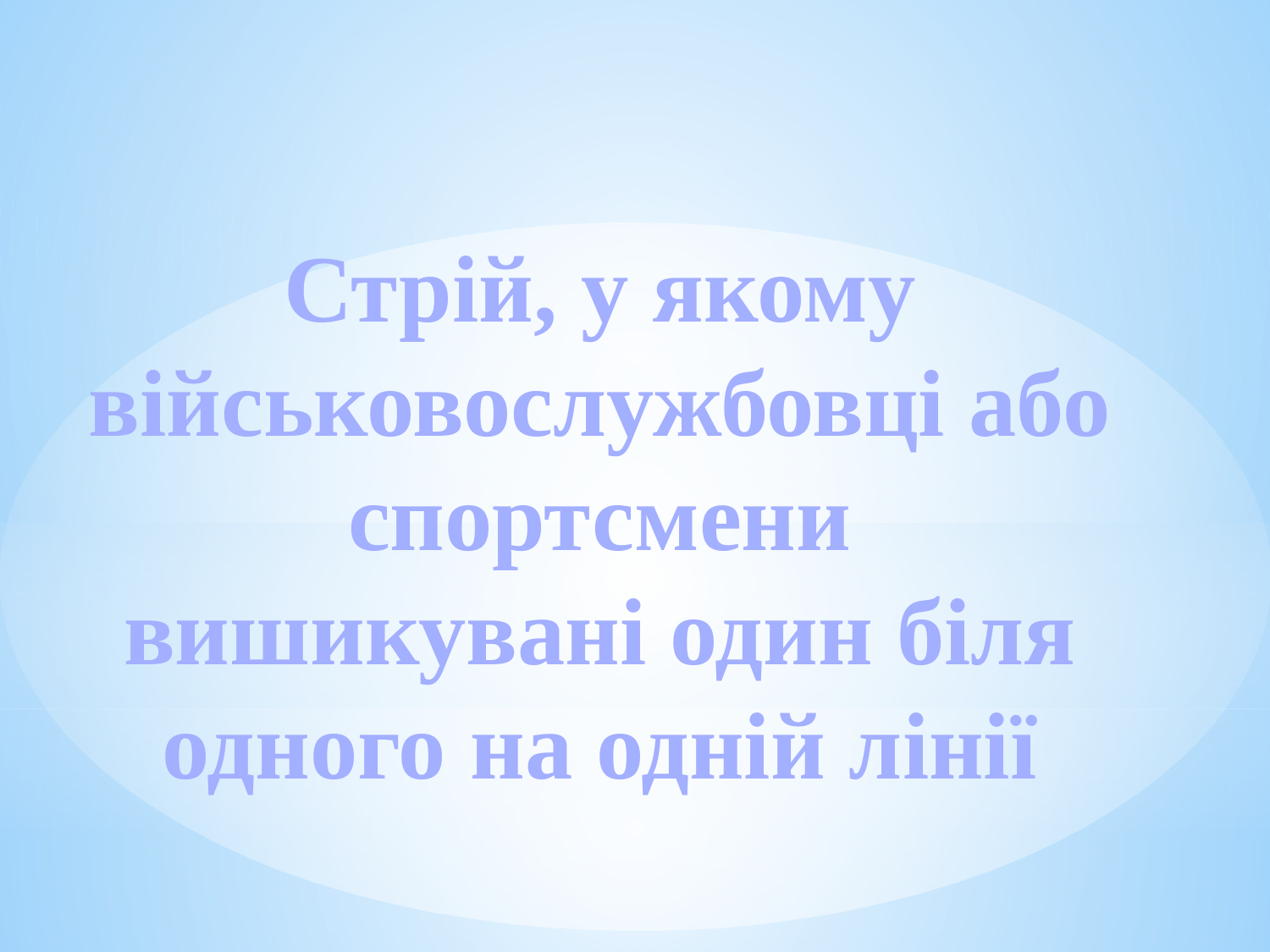

Стрій, у якому військовослужбовці або спортсмени вишикувані один біля одного на одній лінії